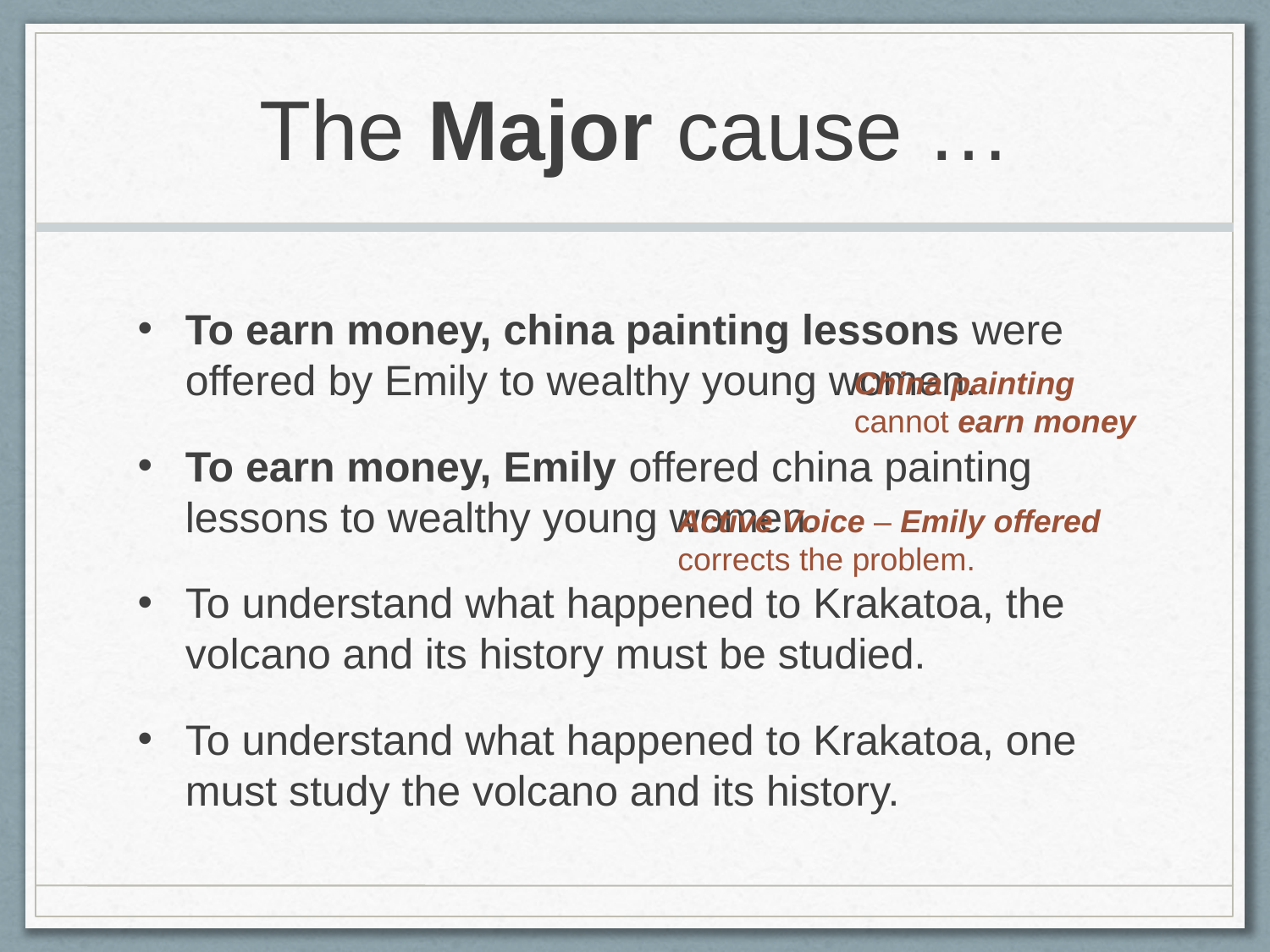

# The Major cause …
To earn money, china painting lessons were offered by Emily to wealthy young women.
To earn money, Emily offered china painting lessons to wealthy young women.
To understand what happened to Krakatoa, the volcano and its history must be studied.
To understand what happened to Krakatoa, one must study the volcano and its history.
China painting cannot earn money
Active Voice – Emily offered corrects the problem.